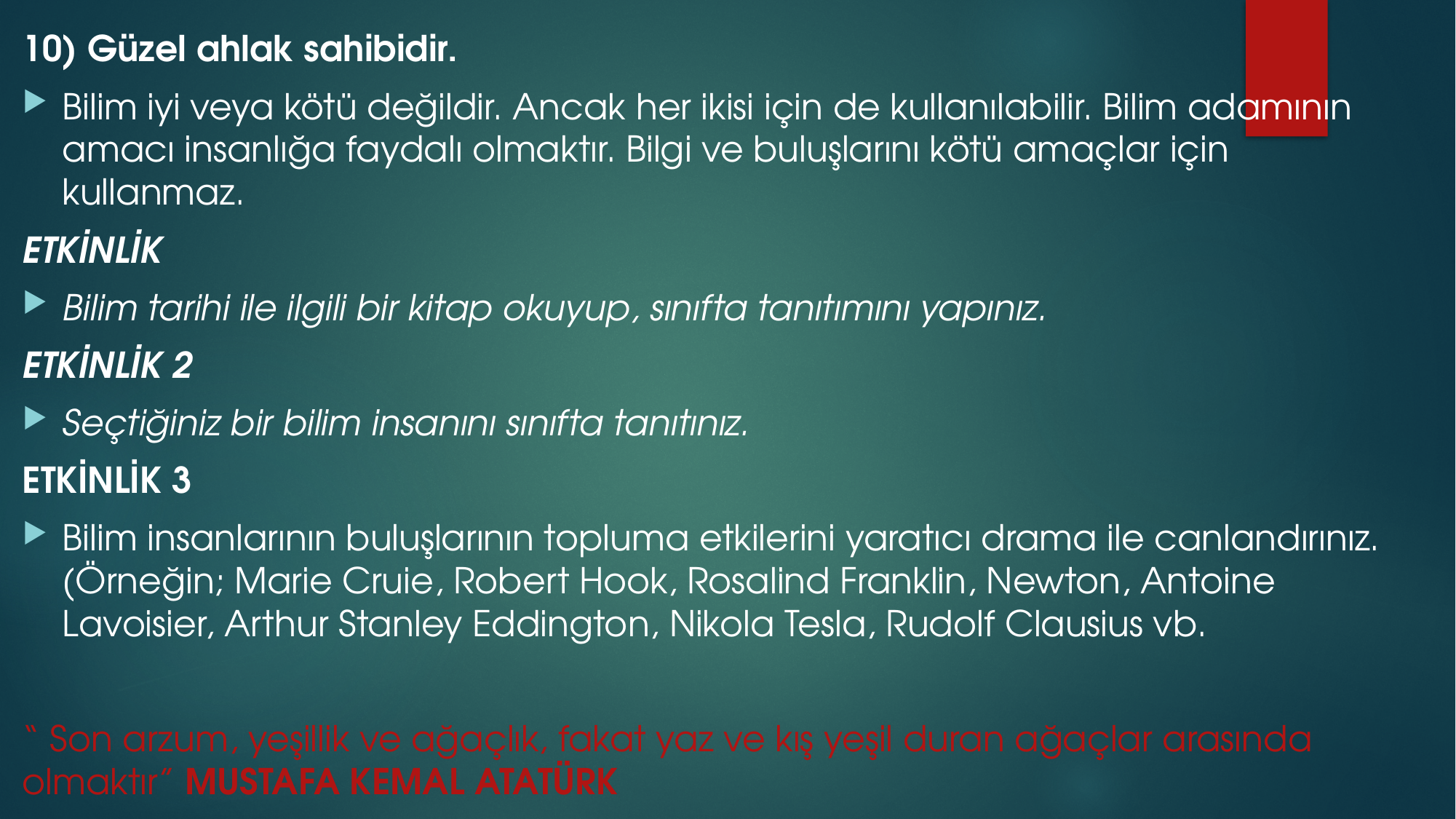

10) Güzel ahlak sahibidir.
Bilim iyi veya kötü değildir. Ancak her ikisi için de kullanılabilir. Bilim adamının amacı insanlığa faydalı olmaktır. Bilgi ve buluşlarını kötü amaçlar için kullanmaz.
ETKİNLİK
Bilim tarihi ile ilgili bir kitap okuyup, sınıfta tanıtımını yapınız.
ETKİNLİK 2
Seçtiğiniz bir bilim insanını sınıfta tanıtınız.
ETKİNLİK 3
Bilim insanlarının buluşlarının topluma etkilerini yaratıcı drama ile canlandırınız.  (Örneğin; Marie Cruie, Robert Hook, Rosalind Franklin, Newton, Antoine Lavoisier, Arthur Stanley Eddington, Nikola Tesla, Rudolf Clausius vb.

“ Son arzum, yeşillik ve ağaçlık, fakat yaz ve kış yeşil duran ağaçlar arasında olmaktır” MUSTAFA KEMAL ATATÜRK